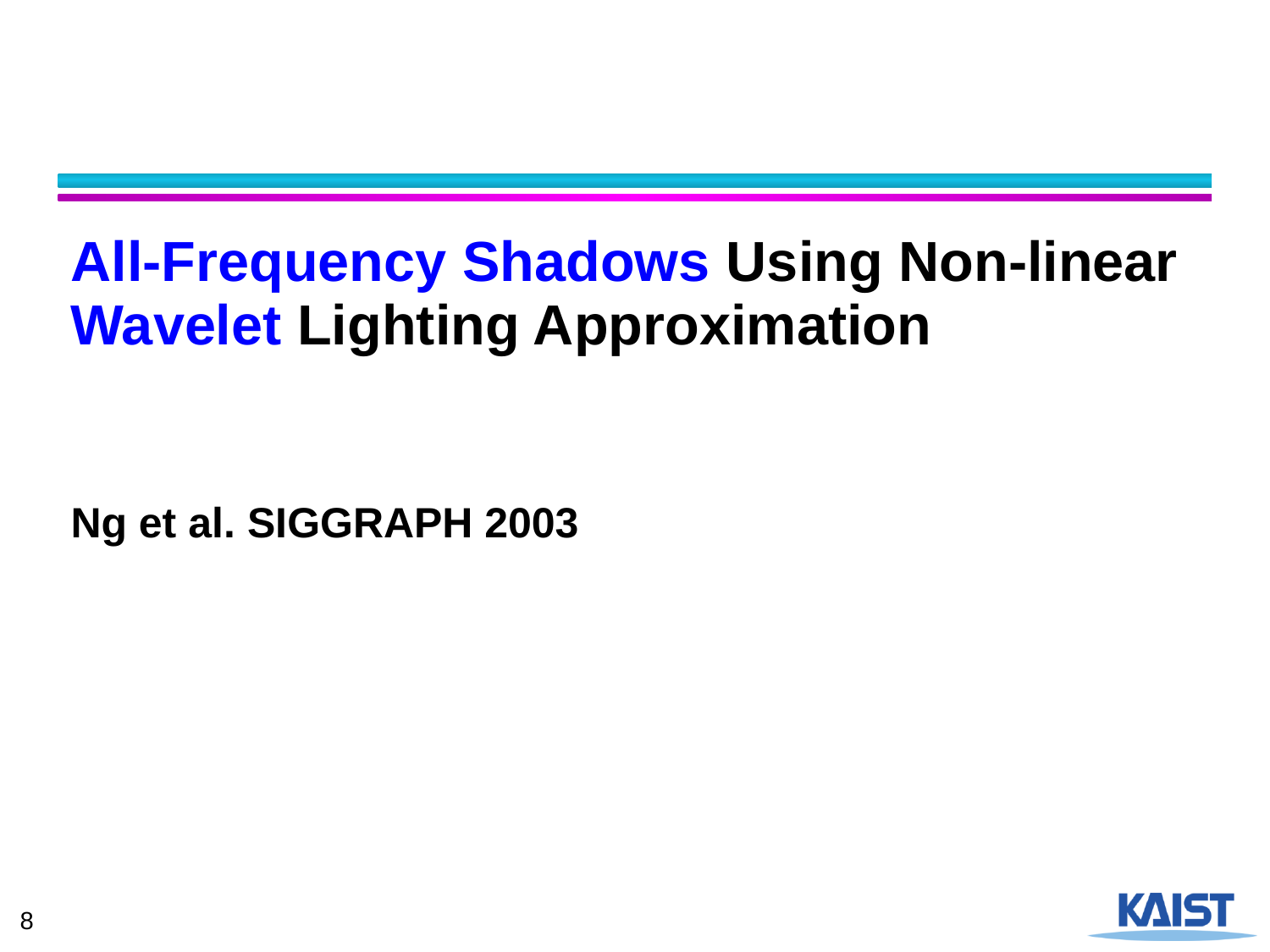

# All-Frequency Shadows Using Non-linear Wavelet Lighting Approximation Ng et al. SIGGRAPH 2003